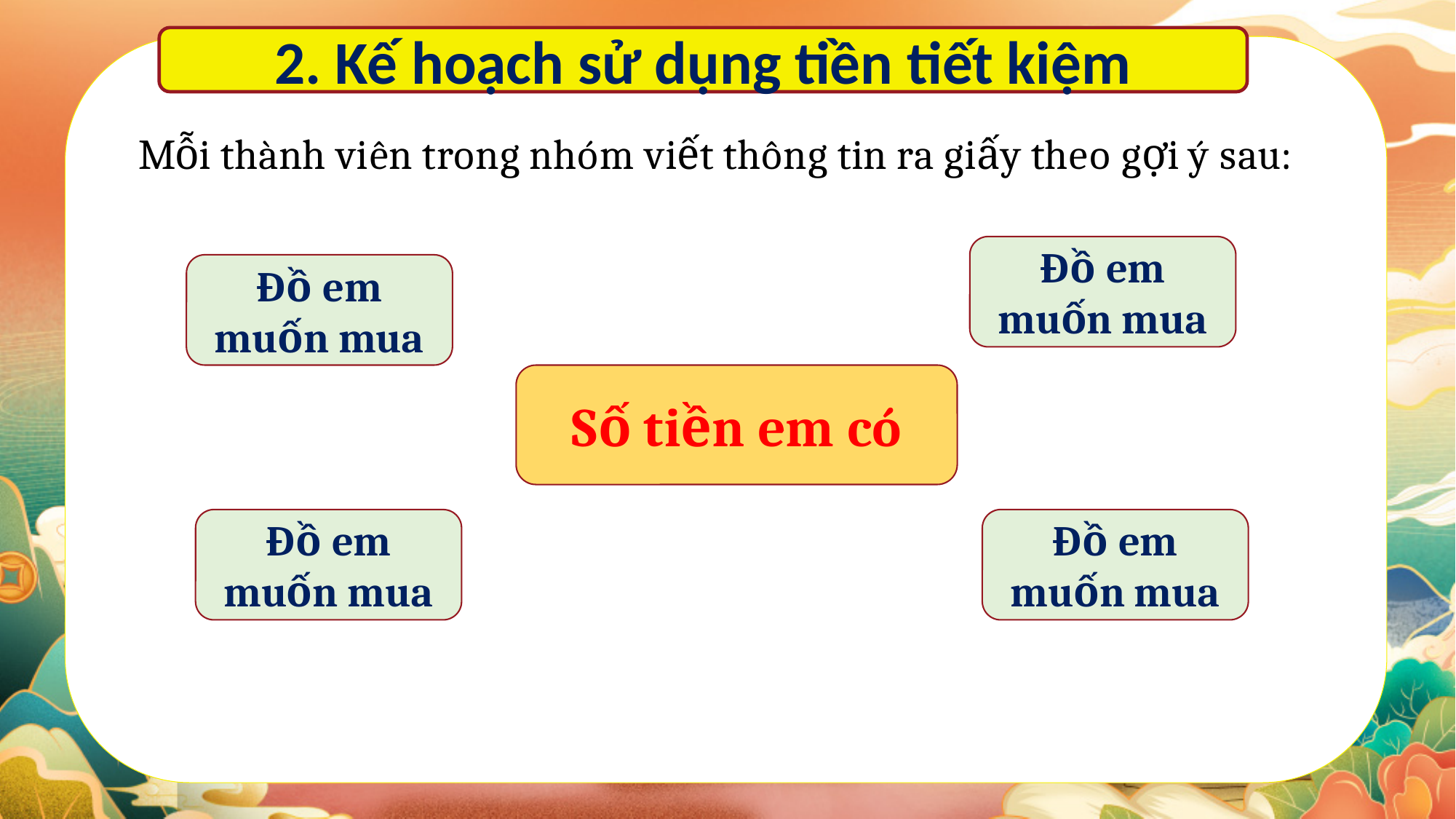

2. Kế hoạch sử dụng tiền tiết kiệm

Mỗi thành viên trong nhóm viết thông tin ra giấy theo gợi ý sau:
Đồ em muốn mua
Đồ em muốn mua
Số tiền em có
Đồ em muốn mua
Đồ em muốn mua